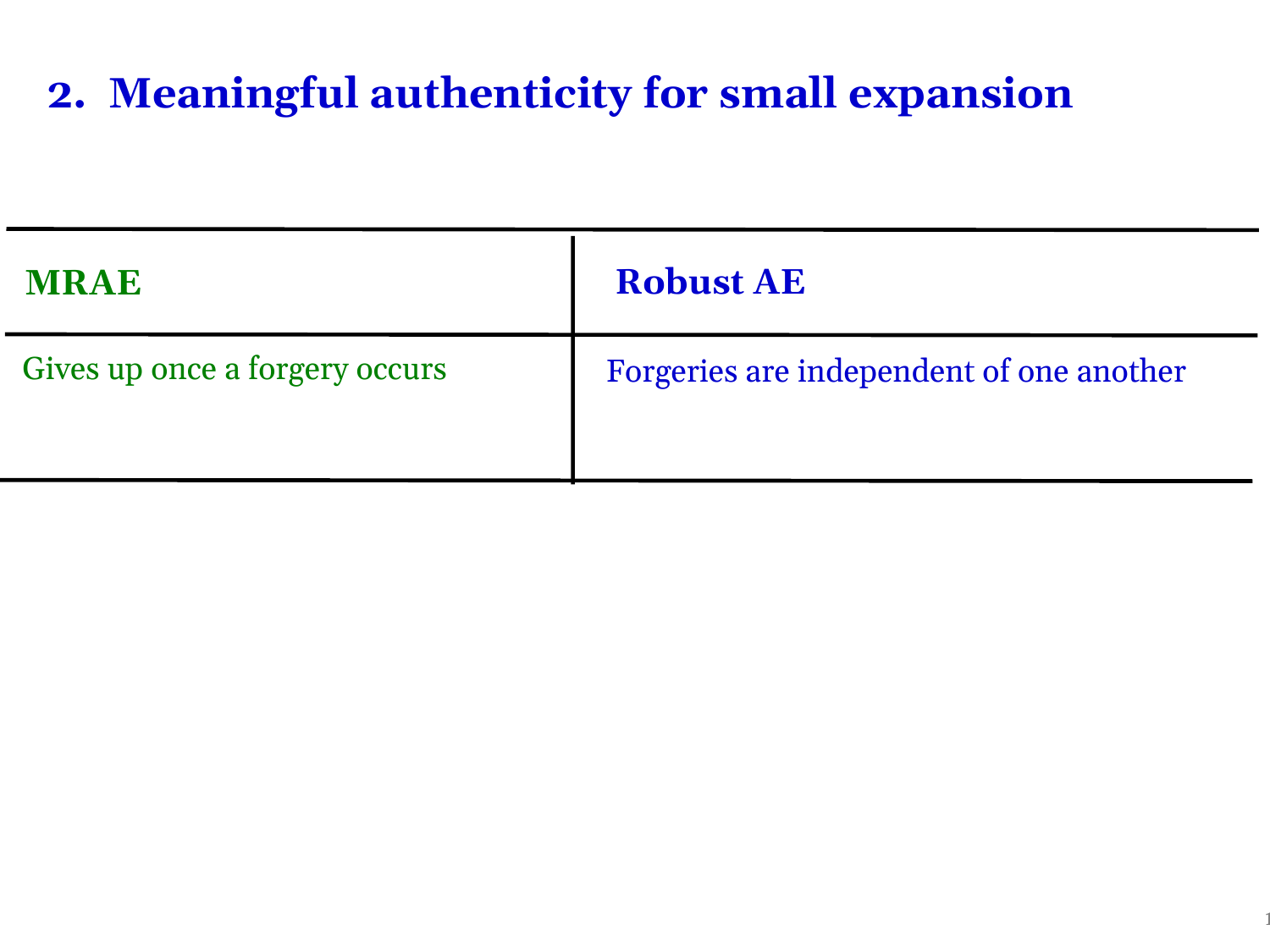

2.  Meaningful authenticity for small expansion
Robust AE
MRAE
Gives up once a forgery occurs

Forgeries are independent of one another